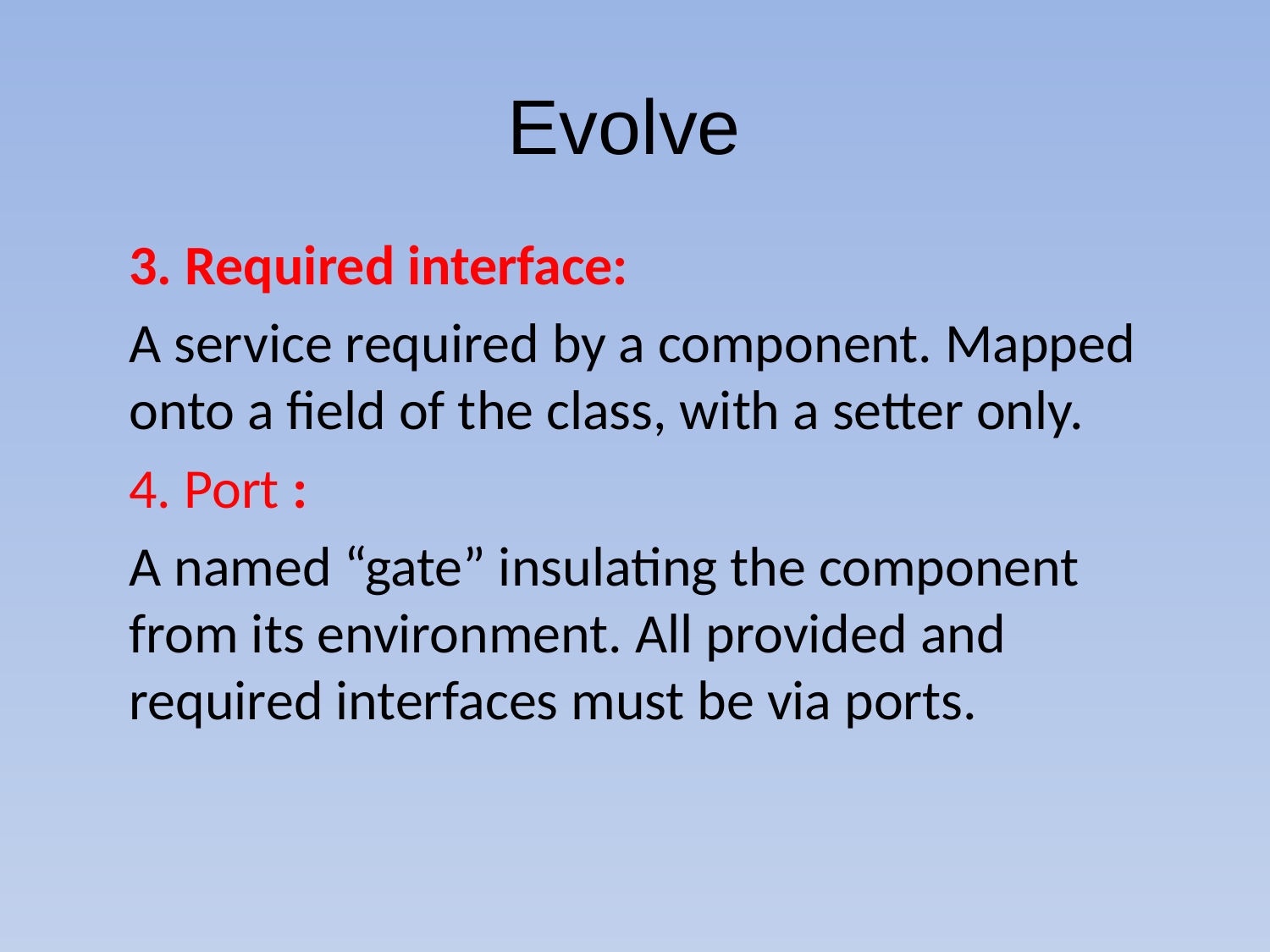

# Evolve
3. Required interface:
A service required by a component. Mapped onto a field of the class, with a setter only.
4. Port :
A named “gate” insulating the component from its environment. All provided and required interfaces must be via ports.